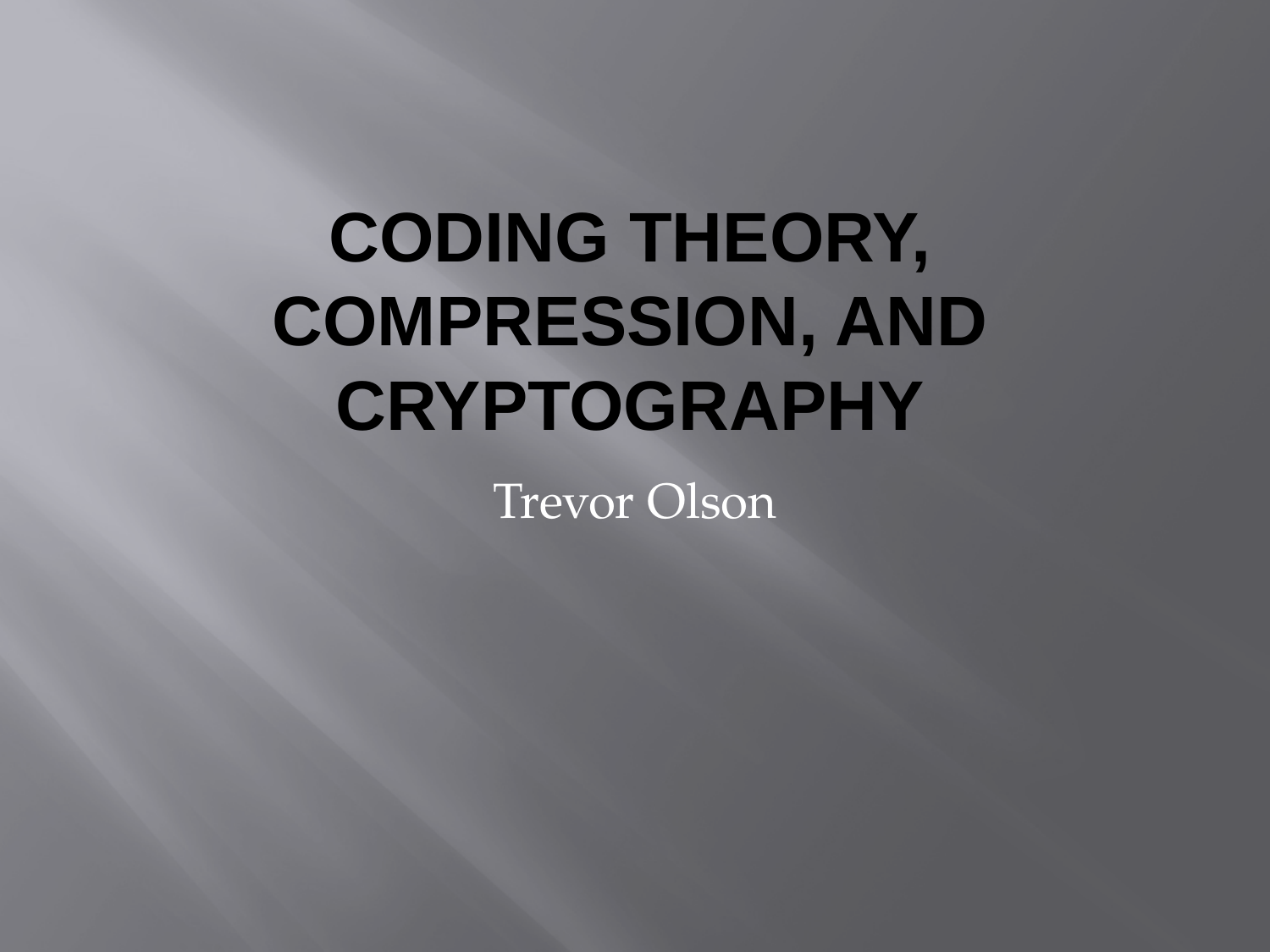

# Coding Theory, Compression, and Cryptography
Trevor Olson